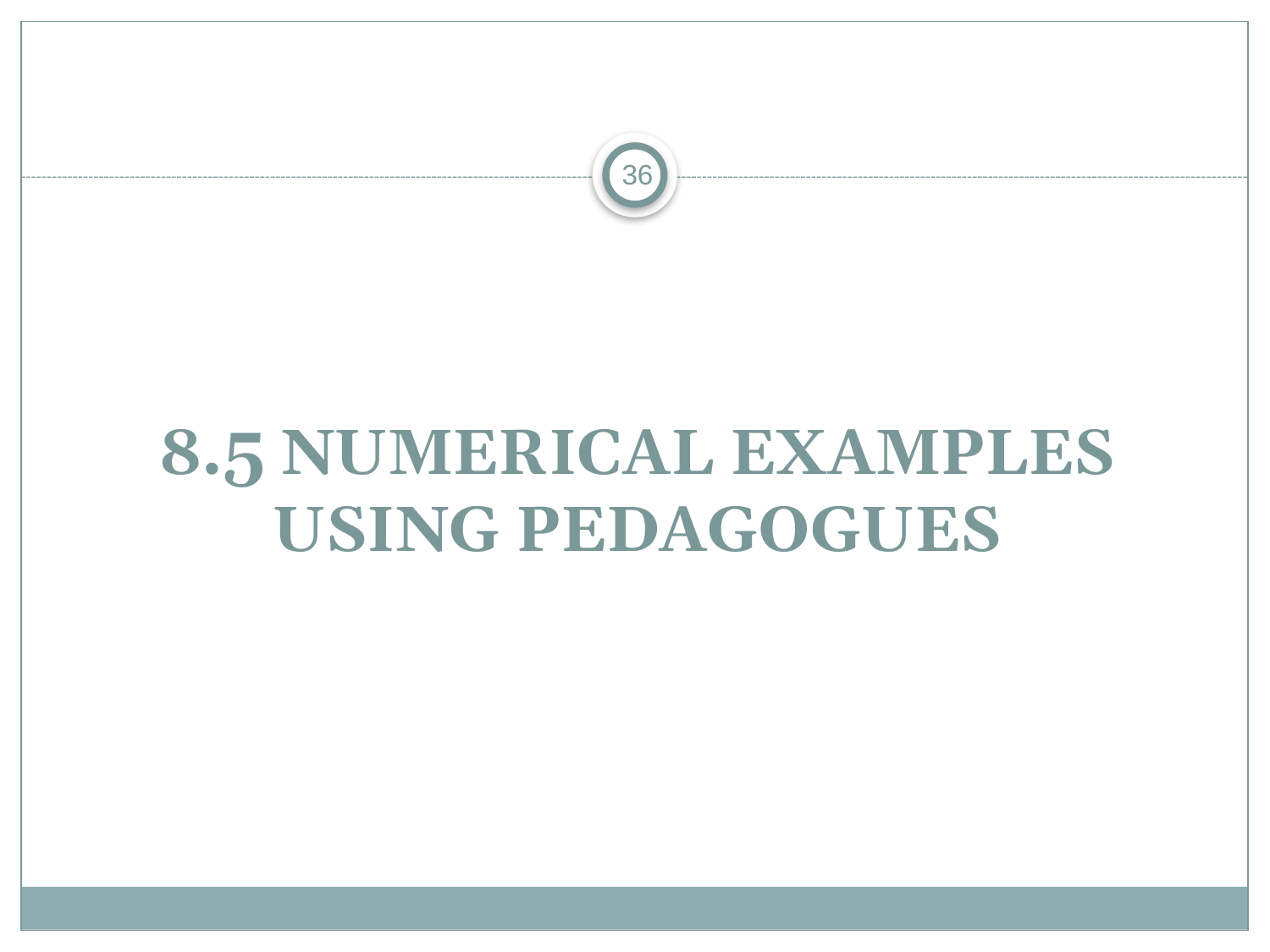

36
# 8.5 NUMERICAL EXAMPLES USING PEDAGOGUES